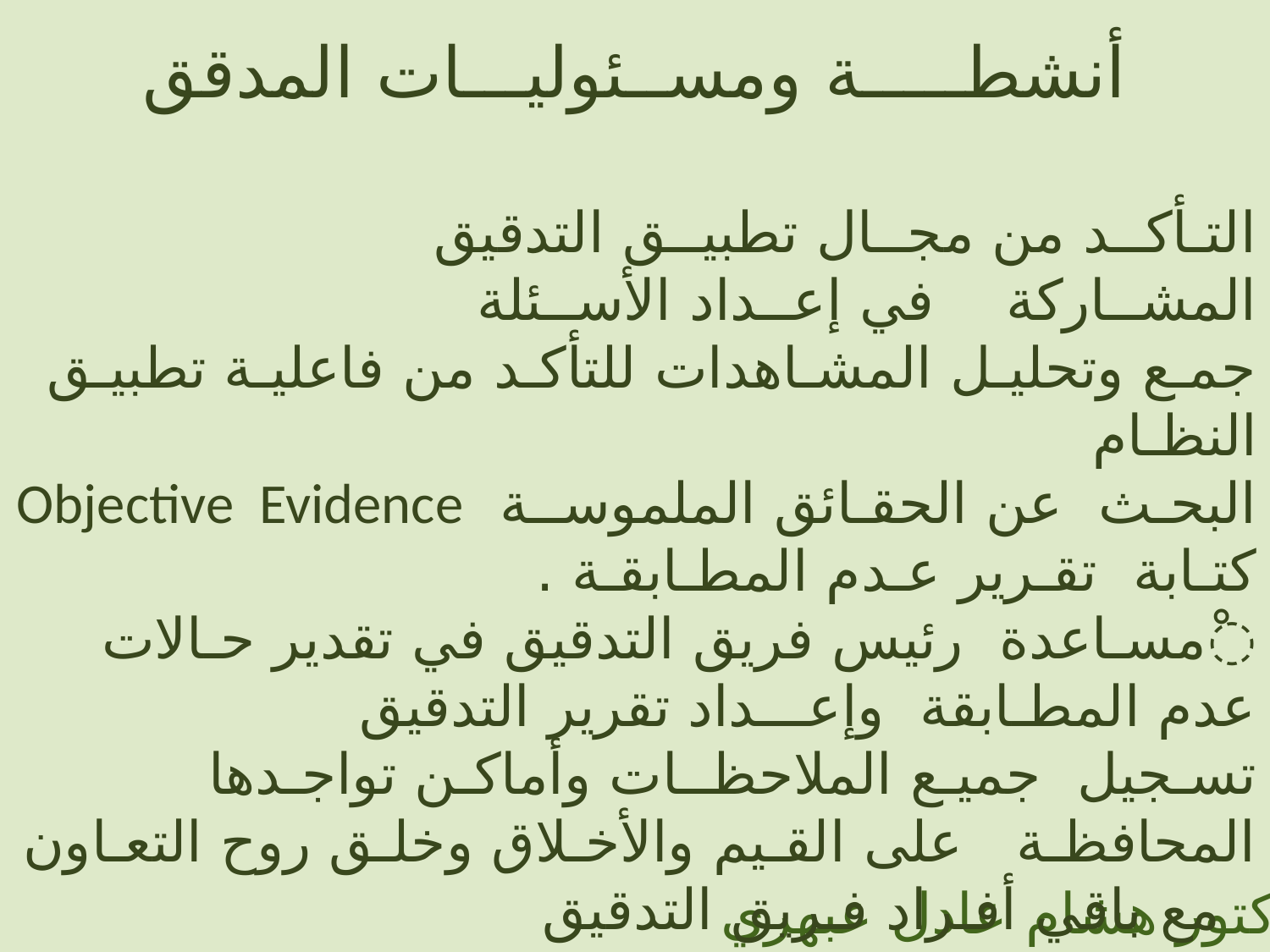

أنشطـــــة ومســئوليـــات المدقق
التـأكــد من مجــال تطبيــق التدقيق
المشــاركة    في إعــداد الأســئلة
جمـع وتحليـل المشـاهدات للتأكـد من فاعليـة تطبيـق النظـام
البحـث  عن الحقـائق الملموســة  Objective  Evidence
كتـابة  تقـرير عـدم المطـابقـة .
ْمسـاعدة  رئيس فريق التدقيق في تقدير حـالات عدم المطـابقة  وإعـــداد تقرير التدقيق
تسـجيل  جميـع الملاحظــات وأماكـن تواجـدها
المحافظـة   على القـيم والأخـلاق وخلـق روح التعـاون   مع باقي أفـراد فـريق التدقيق
الدكتور هشام عادل عبهري